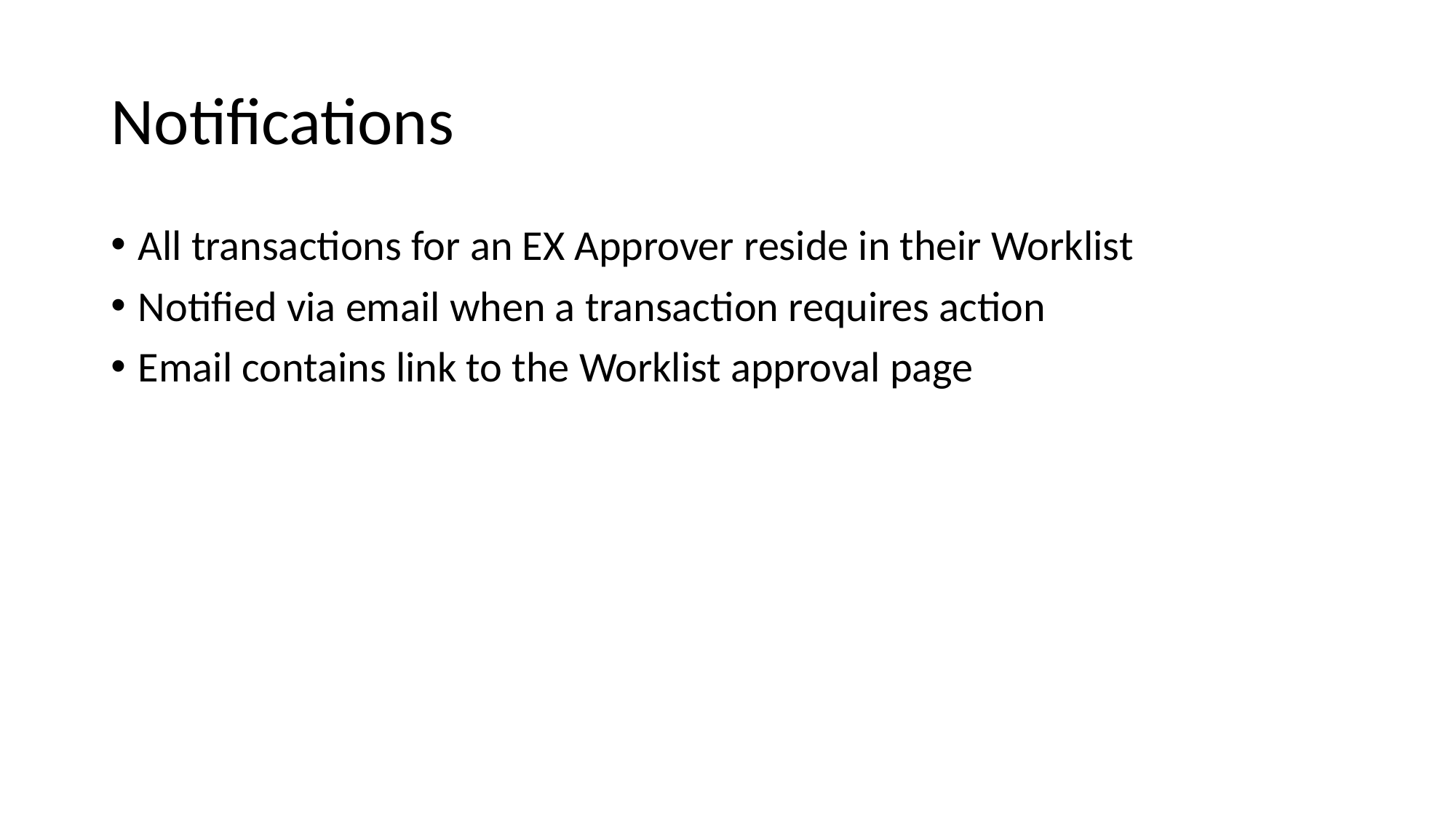

# Notifications
All transactions for an EX Approver reside in their Worklist
Notified via email when a transaction requires action
Email contains link to the Worklist approval page